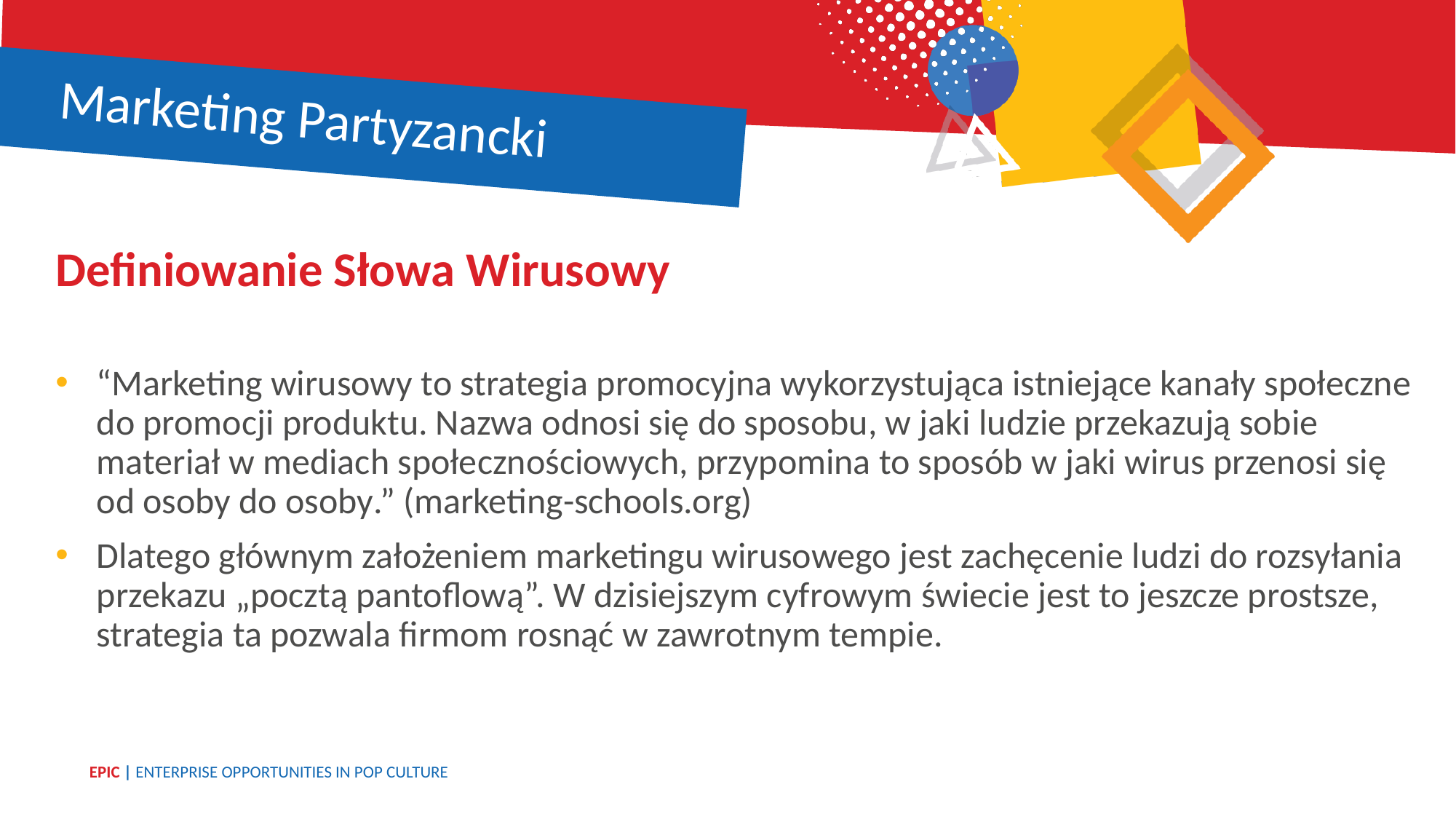

Marketing Partyzancki

Definiowanie Słowa Wirusowy

“Marketing wirusowy to strategia promocyjna wykorzystująca istniejące kanały społeczne do promocji produktu. Nazwa odnosi się do sposobu, w jaki ludzie przekazują sobie materiał w mediach społecznościowych, przypomina to sposób w jaki wirus przenosi się od osoby do osoby.” (marketing-schools.org)
Dlatego głównym założeniem marketingu wirusowego jest zachęcenie ludzi do rozsyłania przekazu „pocztą pantoflową”. W dzisiejszym cyfrowym świecie jest to jeszcze prostsze, strategia ta pozwala firmom rosnąć w zawrotnym tempie.